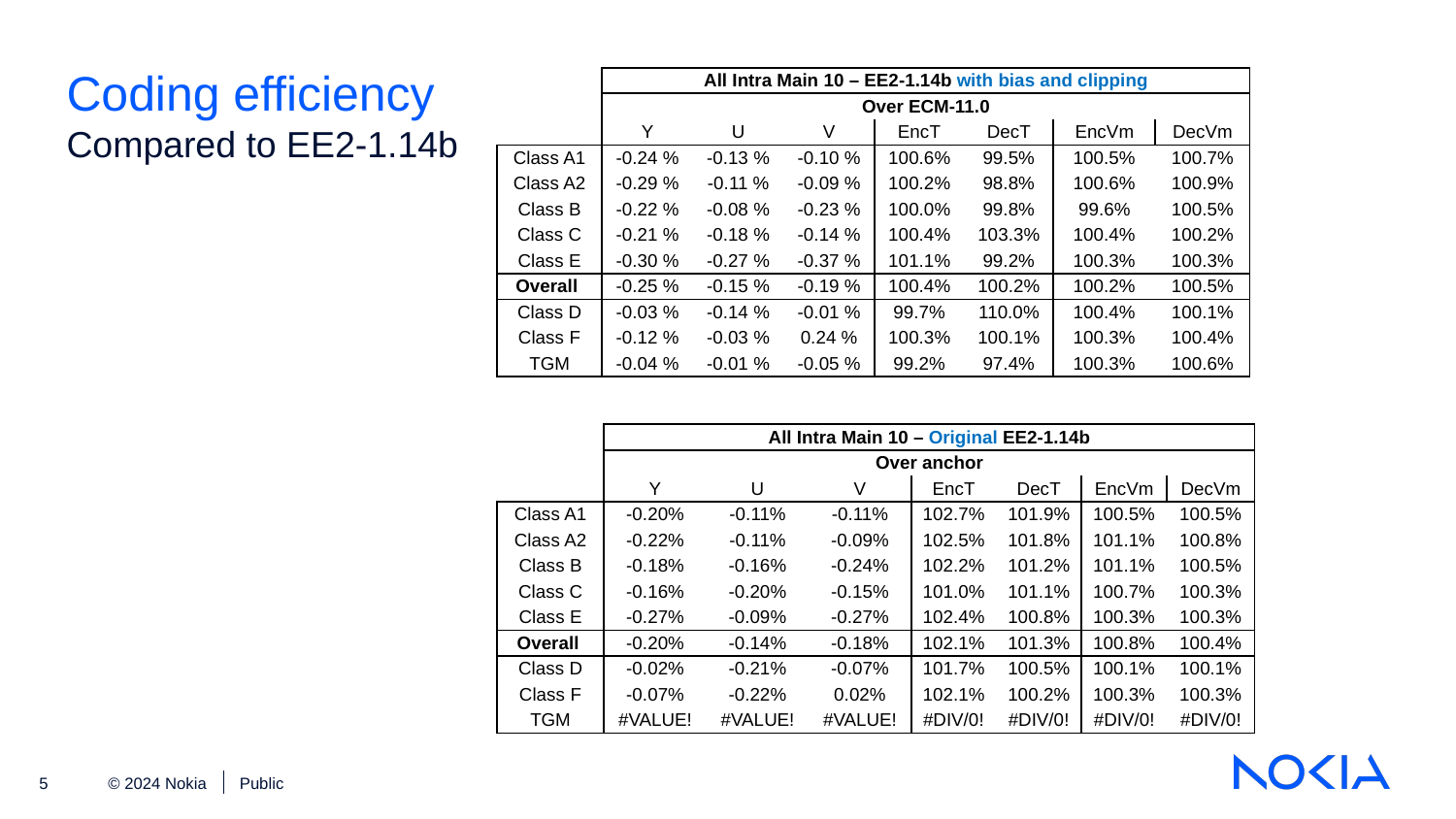

Coding efficiency
|  | All Intra Main 10 – EE2-1.14b with bias and clipping |  |  |  |  |  |  |
| --- | --- | --- | --- | --- | --- | --- | --- |
|  | Over ECM-11.0 |  |  |  |  |  |  |
|  | Y | U | V | EncT | DecT | EncVm | DecVm |
| Class A1 | -0.24 % | -0.13 % | -0.10 % | 100.6% | 99.5% | 100.5% | 100.7% |
| Class A2 | -0.29 % | -0.11 % | -0.09 % | 100.2% | 98.8% | 100.6% | 100.9% |
| Class B | -0.22 % | -0.08 % | -0.23 % | 100.0% | 99.8% | 99.6% | 100.5% |
| Class C | -0.21 % | -0.18 % | -0.14 % | 100.4% | 103.3% | 100.4% | 100.2% |
| Class E | -0.30 % | -0.27 % | -0.37 % | 101.1% | 99.2% | 100.3% | 100.3% |
| Overall | -0.25 % | -0.15 % | -0.19 % | 100.4% | 100.2% | 100.2% | 100.5% |
| Class D | -0.03 % | -0.14 % | -0.01 % | 99.7% | 110.0% | 100.4% | 100.1% |
| Class F | -0.12 % | -0.03 % | 0.24 % | 100.3% | 100.1% | 100.3% | 100.4% |
| TGM | -0.04 % | -0.01 % | -0.05 % | 99.2% | 97.4% | 100.3% | 100.6% |
Compared to EE2-1.14b
|  | All Intra Main 10 – Original EE2-1.14b |  |  |  |  |  |  |
| --- | --- | --- | --- | --- | --- | --- | --- |
|  | Over anchor |  |  |  |  |  |  |
|  | Y | U | V | EncT | DecT | EncVm | DecVm |
| Class A1 | -0.20% | -0.11% | -0.11% | 102.7% | 101.9% | 100.5% | 100.5% |
| Class A2 | -0.22% | -0.11% | -0.09% | 102.5% | 101.8% | 101.1% | 100.8% |
| Class B | -0.18% | -0.16% | -0.24% | 102.2% | 101.2% | 101.1% | 100.5% |
| Class C | -0.16% | -0.20% | -0.15% | 101.0% | 101.1% | 100.7% | 100.3% |
| Class E | -0.27% | -0.09% | -0.27% | 102.4% | 100.8% | 100.3% | 100.3% |
| Overall | -0.20% | -0.14% | -0.18% | 102.1% | 101.3% | 100.8% | 100.4% |
| Class D | -0.02% | -0.21% | -0.07% | 101.7% | 100.5% | 100.1% | 100.1% |
| Class F | -0.07% | -0.22% | 0.02% | 102.1% | 100.2% | 100.3% | 100.3% |
| TGM | #VALUE! | #VALUE! | #VALUE! | #DIV/0! | #DIV/0! | #DIV/0! | #DIV/0! |
Public